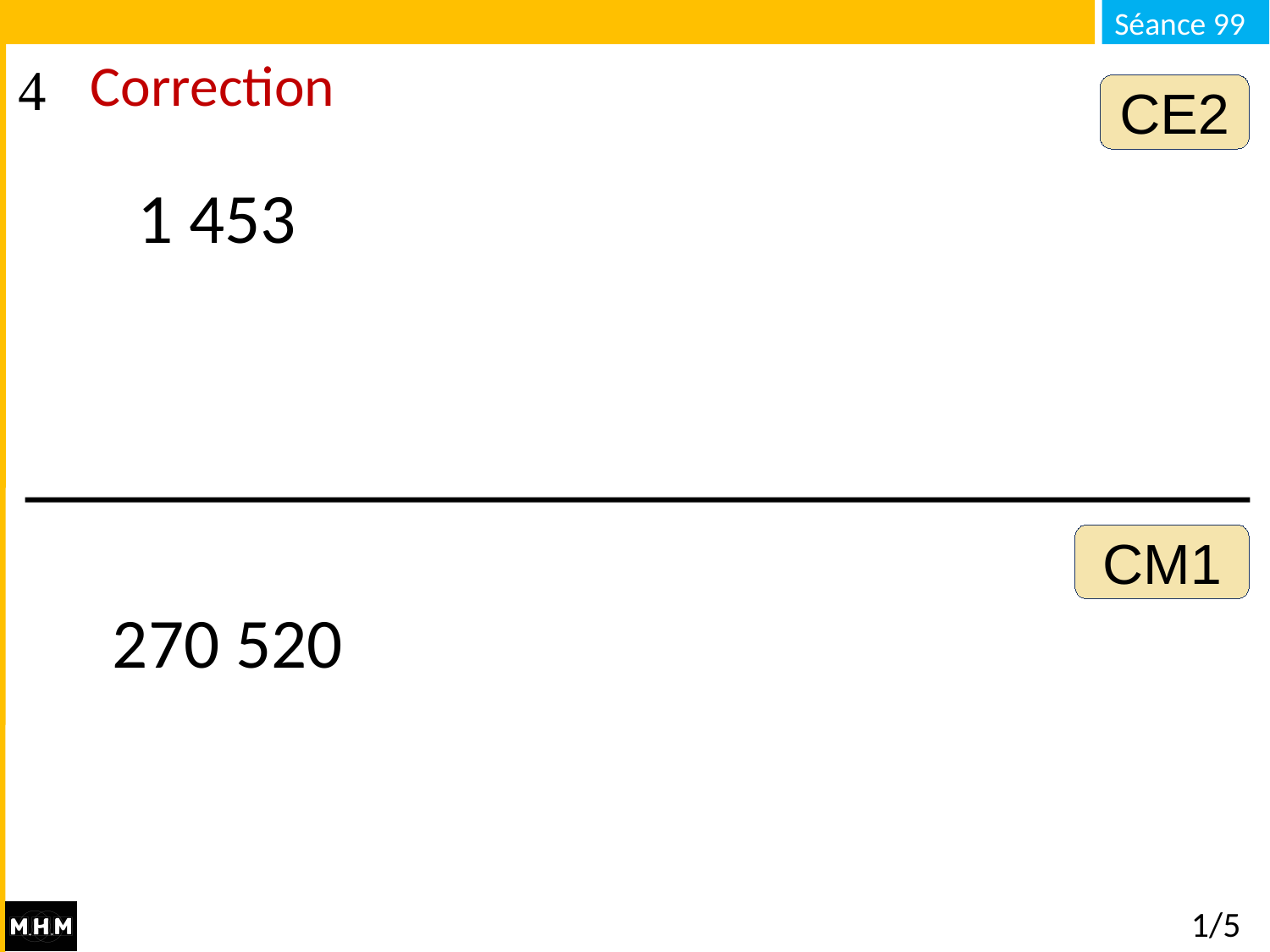

Correction
CE2
1 453

CM1
270 520

# 1/5